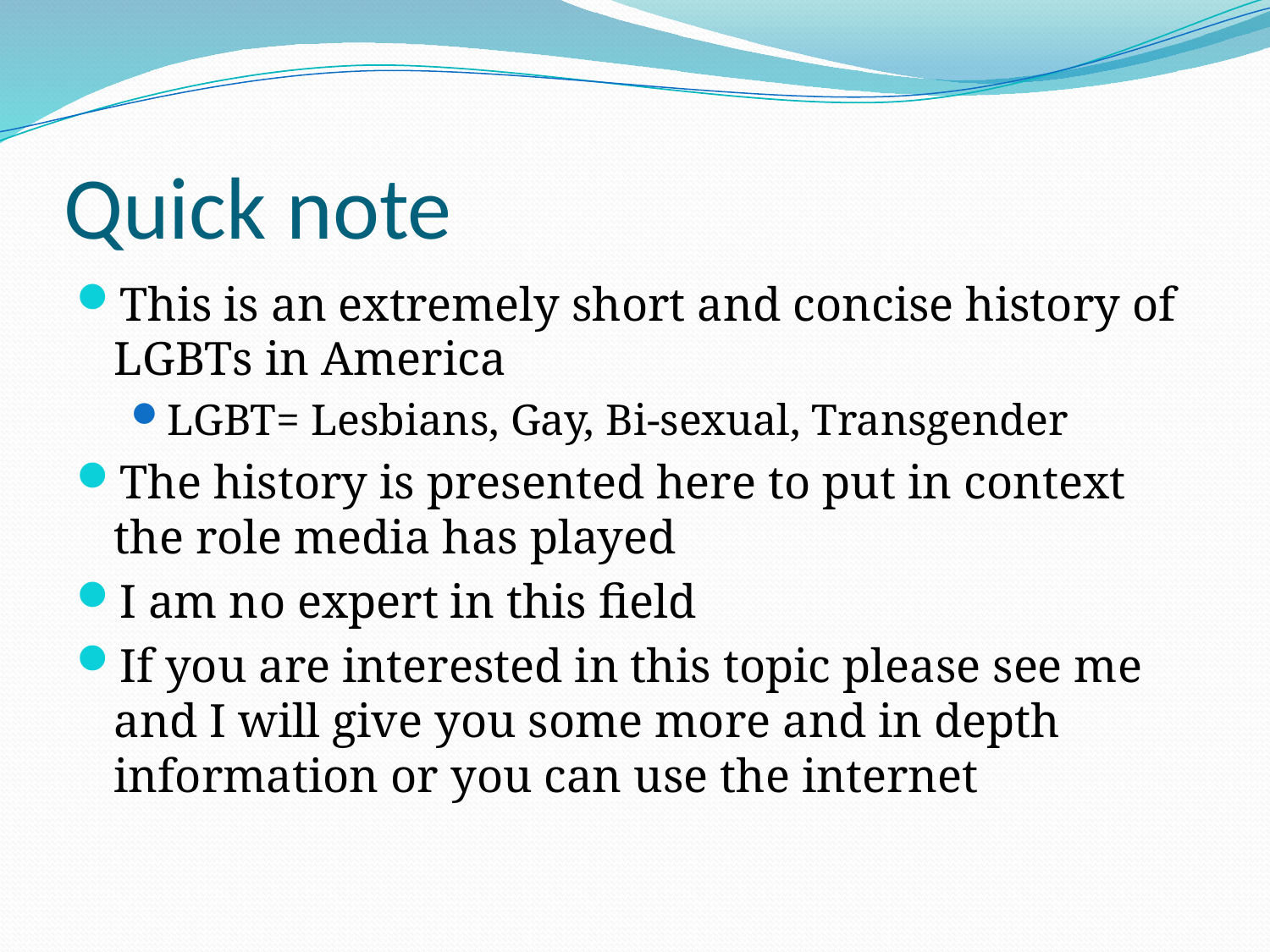

# Quick note
This is an extremely short and concise history of LGBTs in America
LGBT= Lesbians, Gay, Bi-sexual, Transgender
The history is presented here to put in context the role media has played
I am no expert in this field
If you are interested in this topic please see me and I will give you some more and in depth information or you can use the internet